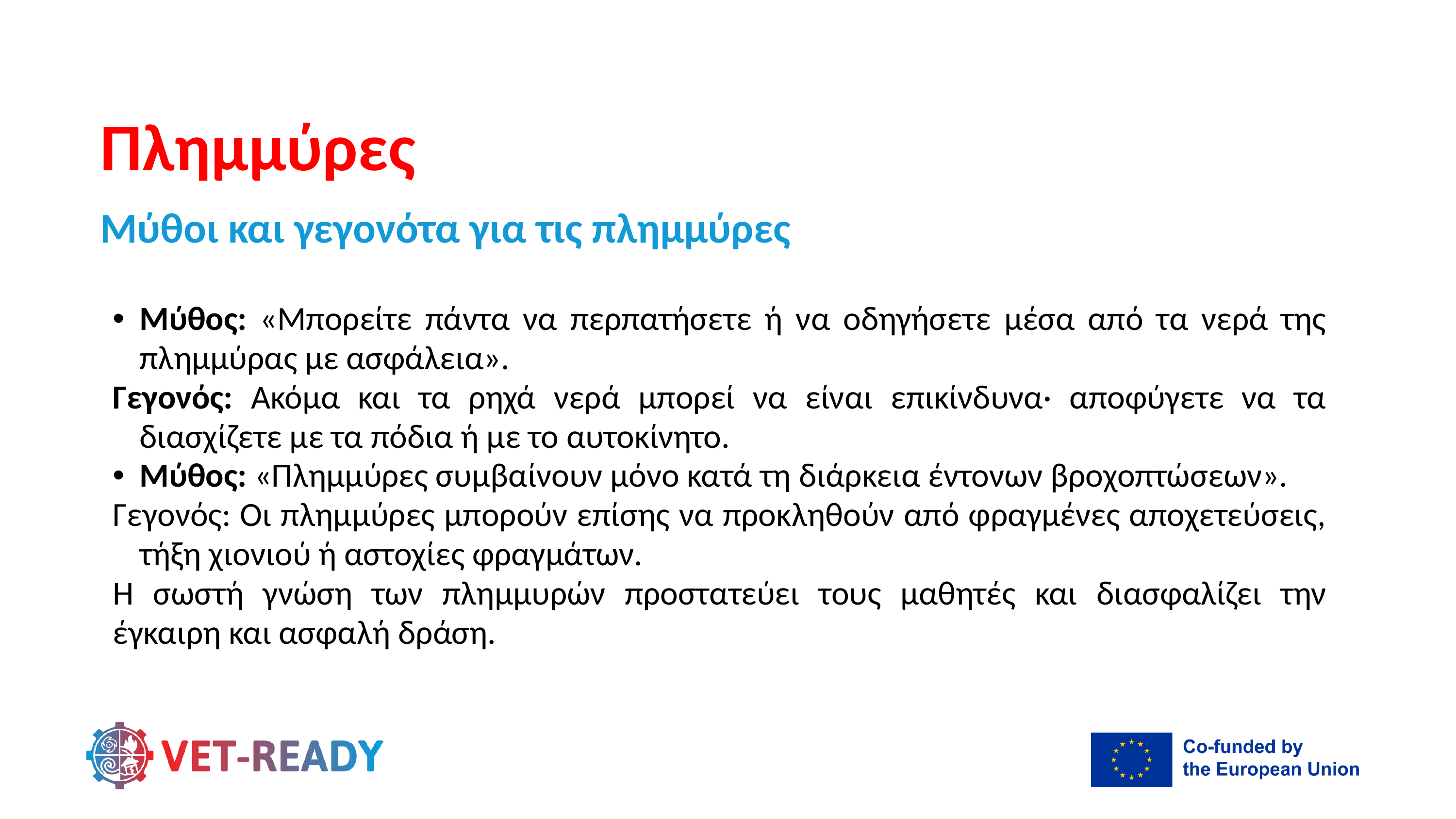

Πλημμύρες
Μύθοι και γεγονότα για τις πλημμύρες
Μύθος: «Μπορείτε πάντα να περπατήσετε ή να οδηγήσετε μέσα από τα νερά της πλημμύρας με ασφάλεια».
Γεγονός: Ακόμα και τα ρηχά νερά μπορεί να είναι επικίνδυνα· αποφύγετε να τα διασχίζετε με τα πόδια ή με το αυτοκίνητο.
Μύθος: «Πλημμύρες συμβαίνουν μόνο κατά τη διάρκεια έντονων βροχοπτώσεων».
Γεγονός: Οι πλημμύρες μπορούν επίσης να προκληθούν από φραγμένες αποχετεύσεις, τήξη χιονιού ή αστοχίες φραγμάτων.
Η σωστή γνώση των πλημμυρών προστατεύει τους μαθητές και διασφαλίζει την έγκαιρη και ασφαλή δράση.